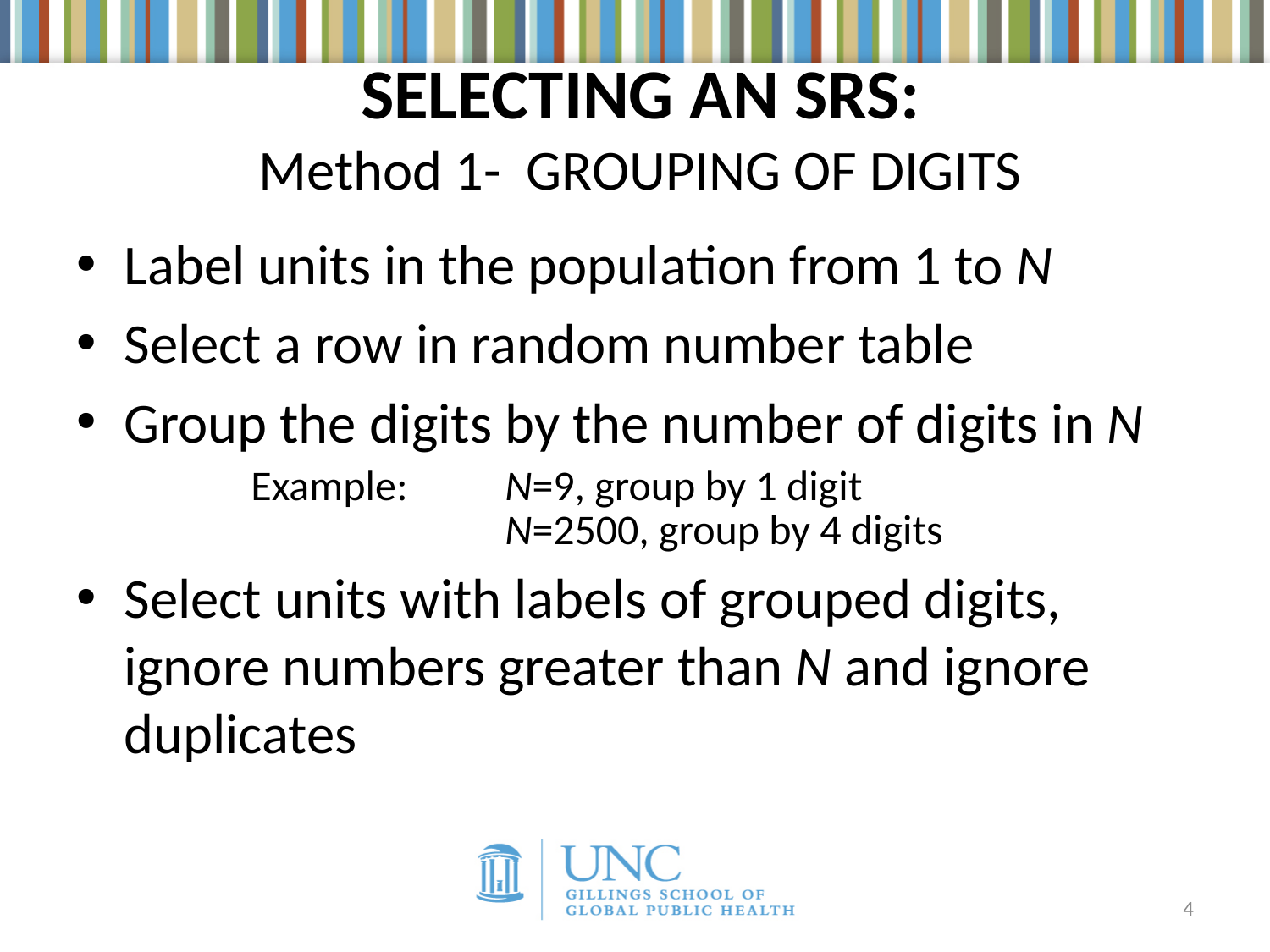

# SELECTING AN SRS: Method 1-  GROUPING OF DIGITS
Label units in the population from 1 to N
Select a row in random number table
Group the digits by the number of digits in N
		Example: 	N=9, group by 1 digit
				N=2500, group by 4 digits
Select units with labels of grouped digits, ignore numbers greater than N and ignore duplicates

4